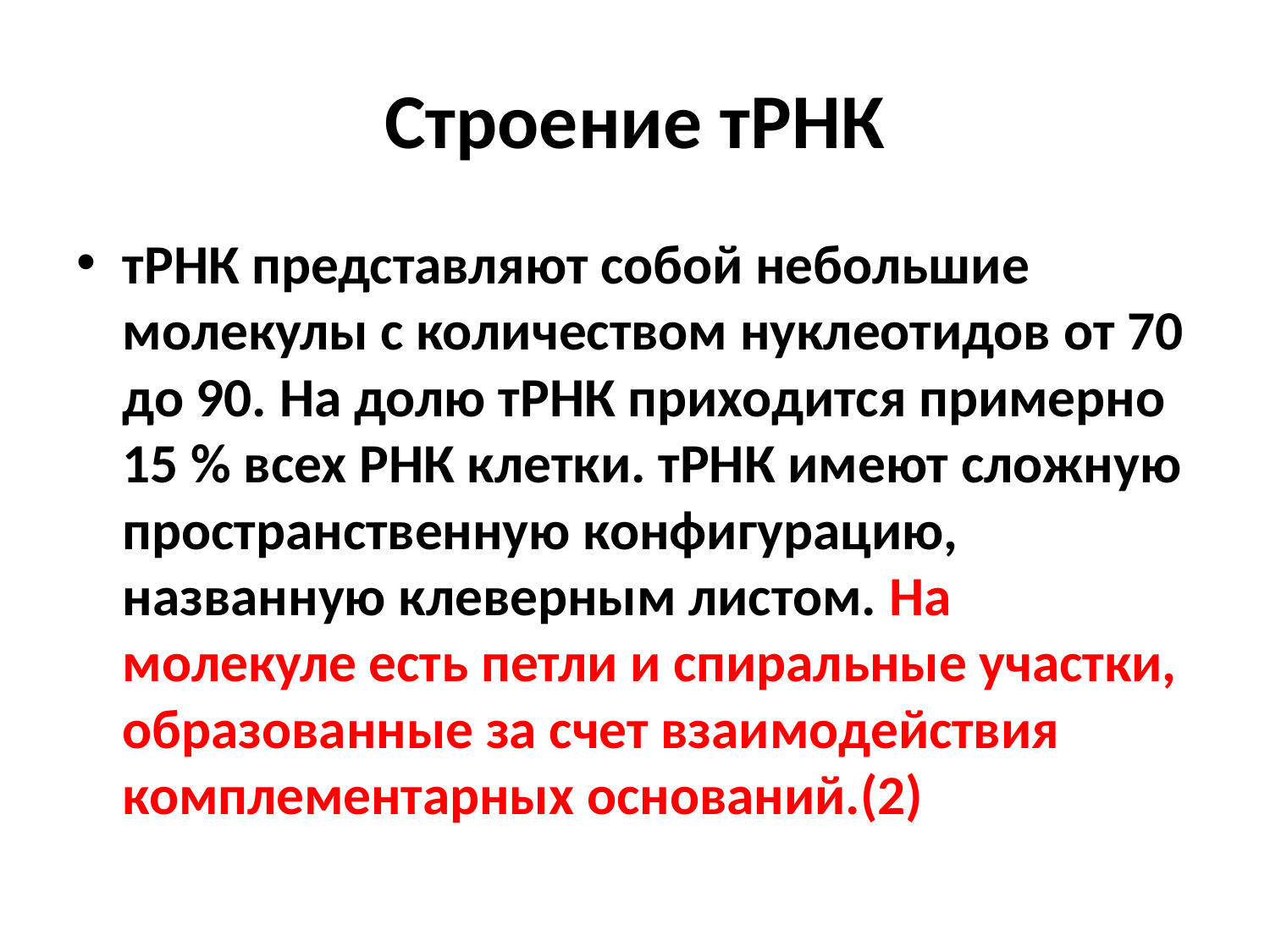

# Строение тРНК
тРНК представляют собой небольшие молекулы с количеством нуклеотидов от 70 до 90. На долю тРНК приходится примерно 15 % всех РНК клетки. тРНК имеют сложную пространственную конфигурацию, названную клеверным листом. На молекуле есть петли и спиральные участки, образованные за счет взаимодействия комплементарных оснований.(2)